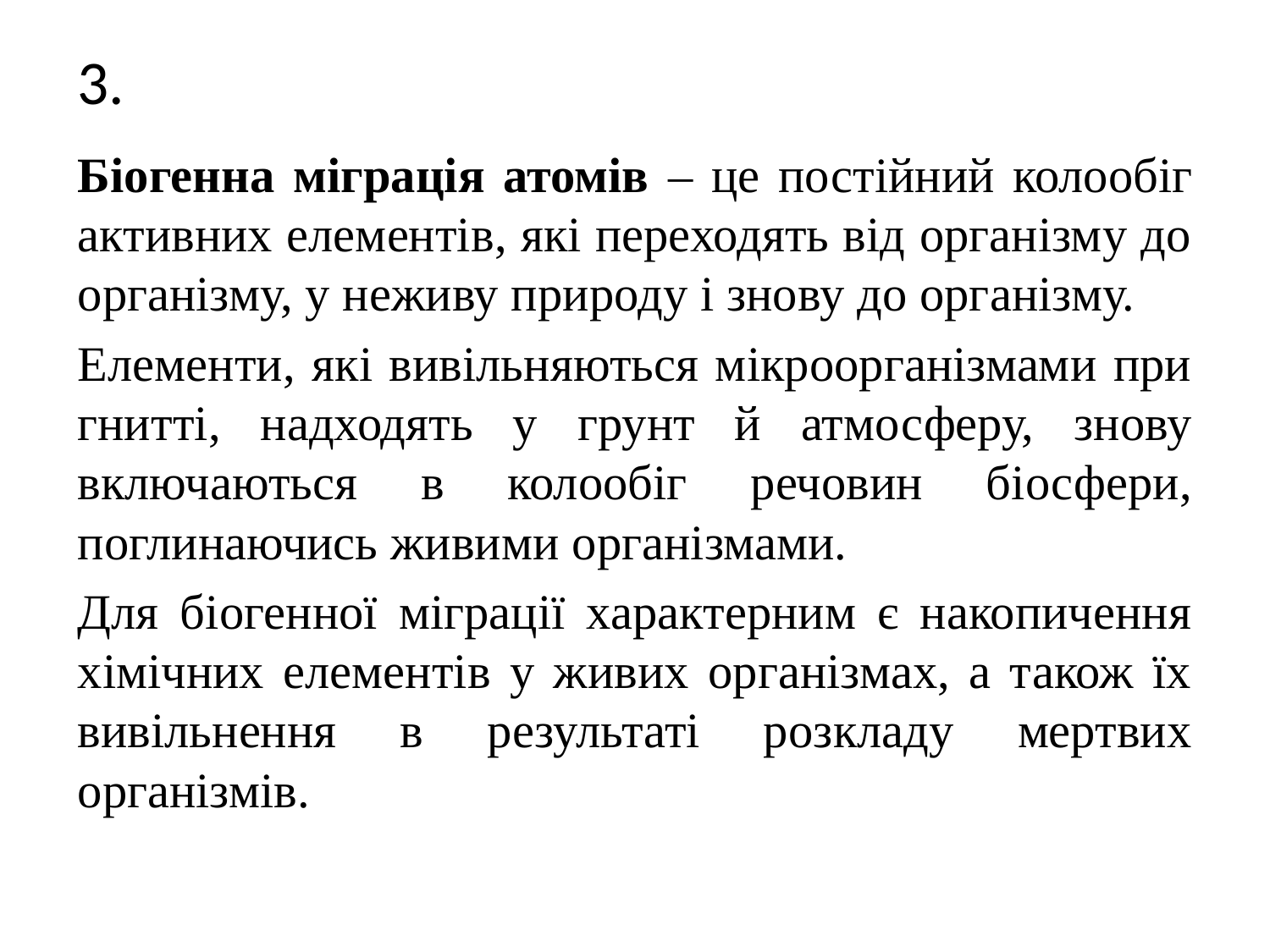

# 3.
Біогенна міграція атомів – це постійний колообіг активних елементів, які переходять від організму до організму, у неживу природу і знову до організму.
Елементи, які вивільняються мікроорганізмами при гнитті, надходять у грунт й атмосферу, знову включаються в колообіг речовин біосфери, поглинаючись живими організмами.
Для біогенної міграції характерним є накопичення хімічних елементів у живих організмах, а також їх вивільнення в результаті розкладу мертвих організмів.